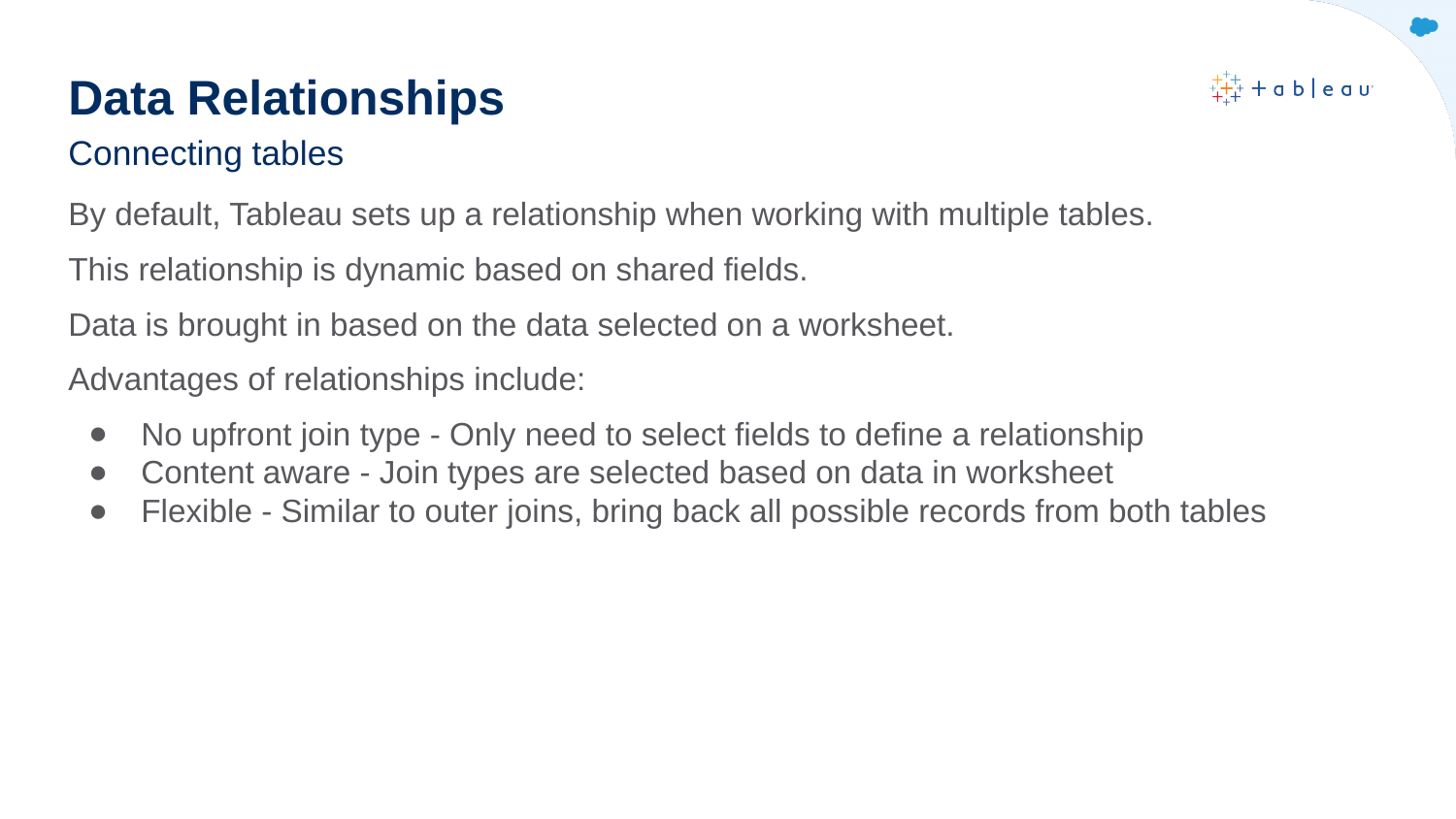

# Data Relationships
Connecting tables
By default, Tableau sets up a relationship when working with multiple tables.
This relationship is dynamic based on shared fields.
Data is brought in based on the data selected on a worksheet.
Advantages of relationships include:
No upfront join type - Only need to select fields to define a relationship
Content aware - Join types are selected based on data in worksheet
Flexible - Similar to outer joins, bring back all possible records from both tables